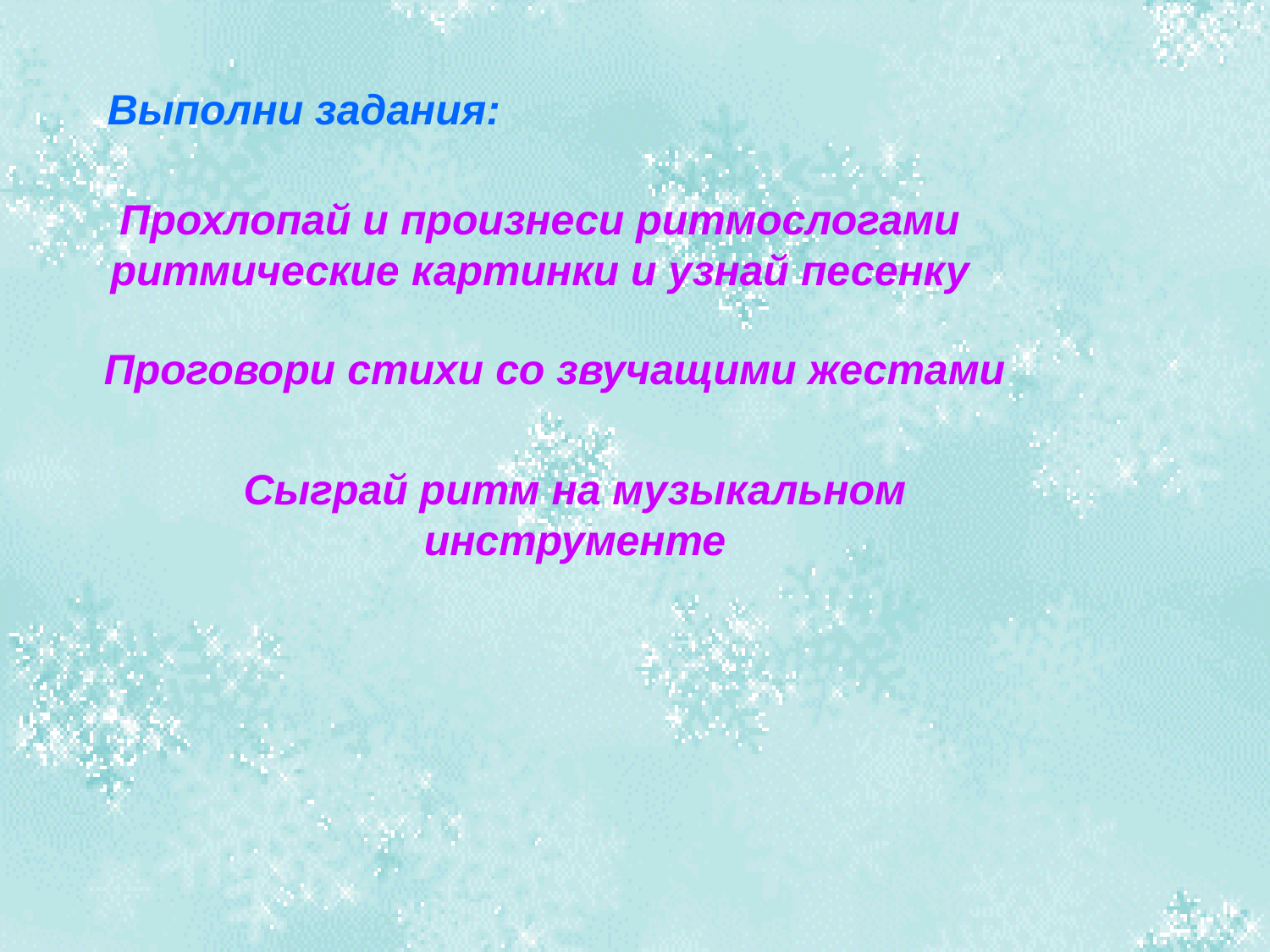

Выполни задания:
Прохлопай и произнеси ритмослогами ритмические картинки и узнай песенку
Проговори стихи со звучащими жестами
Сыграй ритм на музыкальном инструменте